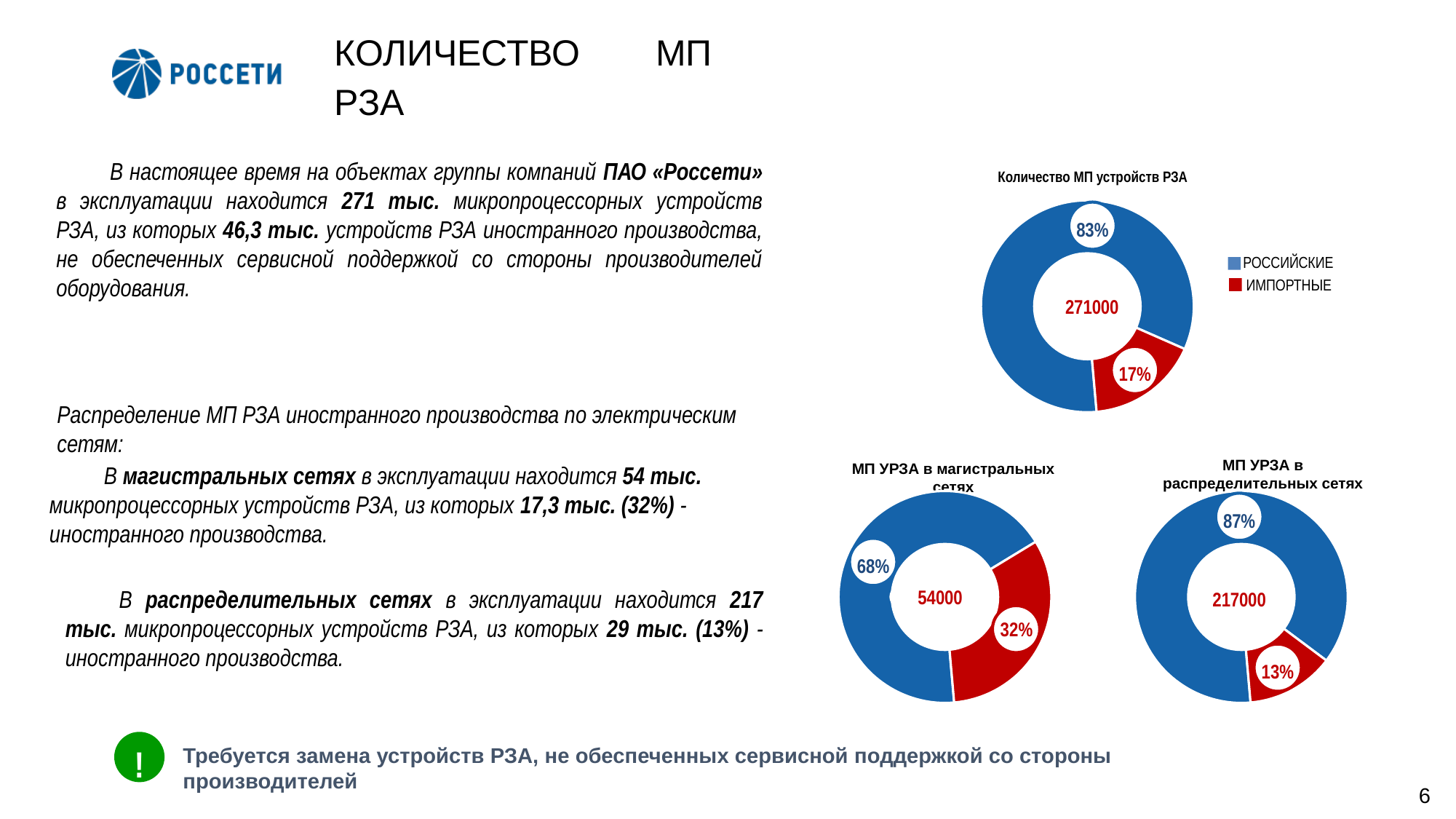

КОЛИЧЕСТВО МП РЗА
В настоящее время на объектах группы компаний ПАО «Россети» в эксплуатации находится 271 тыс. микропроцессорных устройств РЗА, из которых 46,3 тыс. устройств РЗА иностранного производства, не обеспеченных сервисной поддержкой со стороны производителей оборудования.
Количество МП устройств РЗА

### Chart

| Category | Продажи |
|---|---|
| Отечественные | 0.83 |
| Импортные | 0.17 |
83%
РОССИЙСКИЕ

ИМПОРТНЫЕ

271000
17%
Распределение МП РЗА иностранного производства по электрическим сетям:
МП УРЗА в распределительных сетях
МП УРЗА в магистральных сетях
          В магистральных сетях в эксплуатации находится 54 тыс. микропроцессорных устройств РЗА, из которых 17,3 тыс. (32%) - иностранного производства.

### Chart

| Category | Продажи |
|---|---|
| Отечественные | 36.2 |
| Импортные | 17.3 |

### Chart

| Category | Продажи |
|---|---|
| Отечественные | 188.0 |
| Импортные | 29.0 |
87%
68%
54000
217000
В распределительных сетях в эксплуатации находится 217 тыс. микропроцессорных устройств РЗА, из которых 29 тыс. (13%) - иностранного производства.
13%
!
Требуется замена устройств РЗА, не обеспеченных сервисной поддержкой со стороны производителей
6